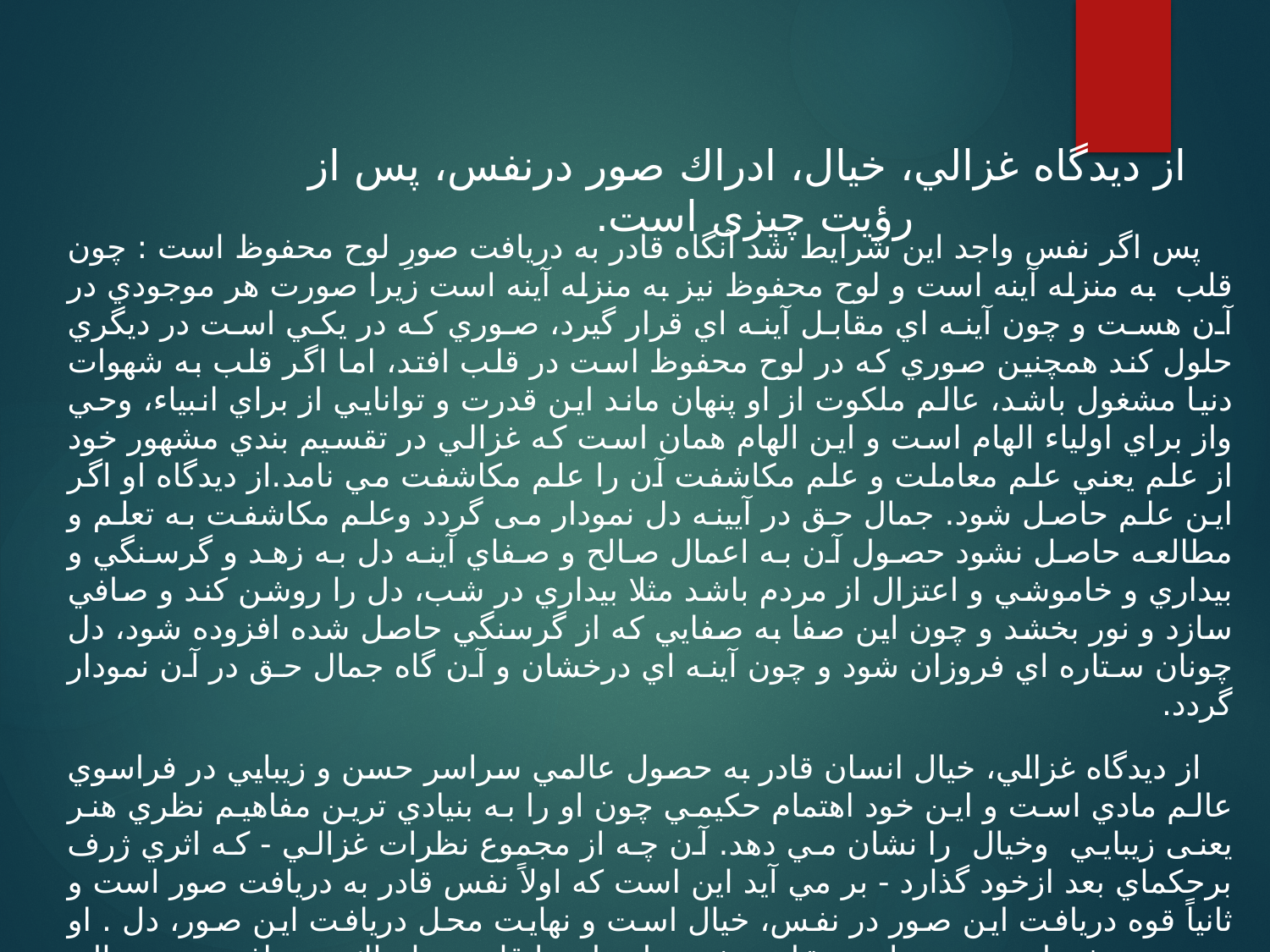

از ديدگاه غزالي، خيال، ادراك صور درنفس، پس از رؤيت چیزی است.
   پس اگر نفس واجد اين شرايط شد آنگاه قادر به دريافت صورِ لوح محفوظ است : چون قلب  به منزله آينه است و لوح محفوظ نيز به منزله آينه است زيرا صورت هر موجودي در آن هست و چون آينه اي مقابل آينه اي قرار گيرد، صوري كه در يكي است در ديگري حلول كند همچنين صوري كه در لوح محفوظ است در قلب افتد، اما اگر قلب به شهوات دنيا مشغول باشد، عالم ملكوت از او پنهان ماند اين قدرت و توانايي از براي انبياء، وحي واز براي اولياء الهام است و اين الهام همان است كه غزالي در تقسيم بندي مشهور خود از علم يعني علم معاملت و علم مكاشفت آن را علم مكاشفت مي نامد.از ديدگاه او اگر اين علم حاصل شود. جمال حق در آيينه دل نمودار می گردد وعلم مكاشفت به تعلم و مطالعه حاصل نشود حصول آن به اعمال صالح و صفاي آينه دل به زهد و گرسنگي و بيداري و خاموشي و اعتزال از مردم باشد مثلا بيداري در شب، دل را روشن كند و صافي سازد و نور بخشد و چون اين صفا به صفايي كه از گرسنگي حاصل شده افزوده شود، دل چونان ستاره اي فروزان شود و چون آينه اي درخشان و آن گاه جمال حق در آن نمودار گردد.

   از ديدگاه غزالي، خيال انسان قادر به حصول عالمي سراسر حسن و زيبايي در فراسوي عالم مادي است و اين خود اهتمام حكيمي چون او را به بنيادي ترين مفاهيم نظري هنر یعنی زيبايي  وخيال  را نشان مي دهد. آن چه از مجموع نظرات غزالي - كه اثري ژرف برحكماي بعد ازخود گذارد - بر مي آيد اين است كه اولاً نفس قادر به دريافت صور است و ثانياً قوه دريافت اين صور در نفس، خيال است و نهايت محل دريافت اين صور، دل . او همچون پيشينيان، روح و دل و عقل و نفس  انسان را قادر به ادراك و دريافت صور عالم مثال دانست واين خود مرجع و منبعي براي حكماي بعد از او شد تا با ارائه تصويري شفاف تر از عالم بي كرانهِ ی  روح انسان و قواي او، مباني هنري را پي ريزند كه تماميت آن به حضور عناصري تجريدي و متاثر از عالم مثال است و جز از قوه خيال هنرمند مسلمان، آن هم به مدد تزكيه و تصفيه ونيز شهود و اشراق، نمي تواند از سرچشمه اي ديگر، بنياد گيرد.